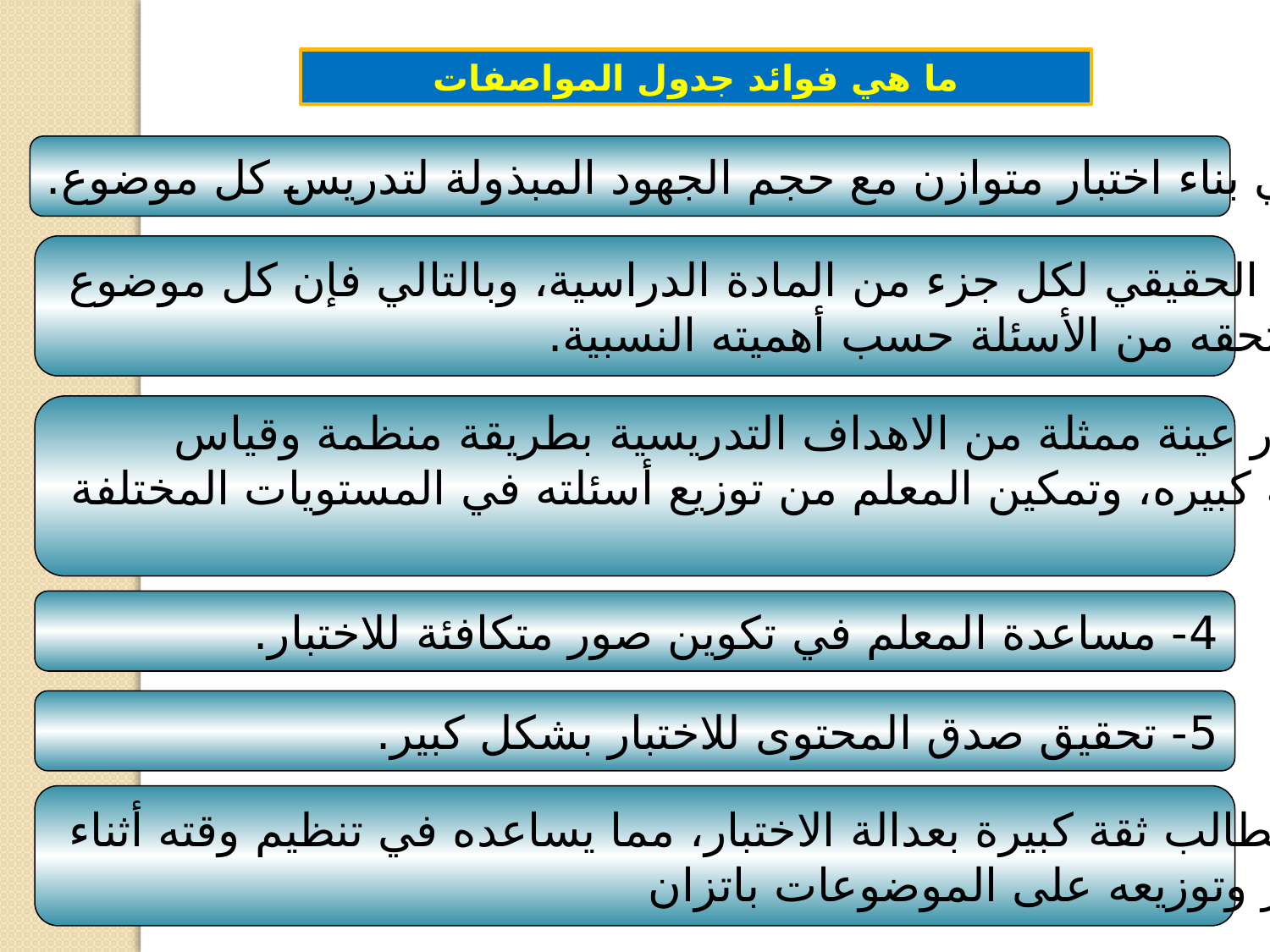

السؤال
ما هي فوائد جدول المواصفات
1- المساعدة في بناء اختبار متوازن مع حجم الجهود المبذولة لتدريس كل موضوع.
2- إعطاء الوزن الحقيقي لكل جزء من المادة الدراسية، وبالتالي فإن كل موضوع
      يأخذ ما يستحقه من الأسئلة حسب أهميته النسبية.
3- المساعدة في اختيار عينة ممثلة من الاهداف التدريسية بطريقة منظمة وقياس
     مدى تحققها بدرجة كبيره، وتمكين المعلم من توزيع أسئلته في المستويات المختلفة
     لتلك الاهداف.
4- مساعدة المعلم في تكوين صور متكافئة للاختبار.
5- تحقيق صدق المحتوى للاختبار بشكل كبير.
6- إكساب الطالب ثقة كبيرة بعدالة الاختبار، مما يساعده في تنظيم وقته أثناء
     الاستذكار وتوزيعه على الموضوعات باتزان